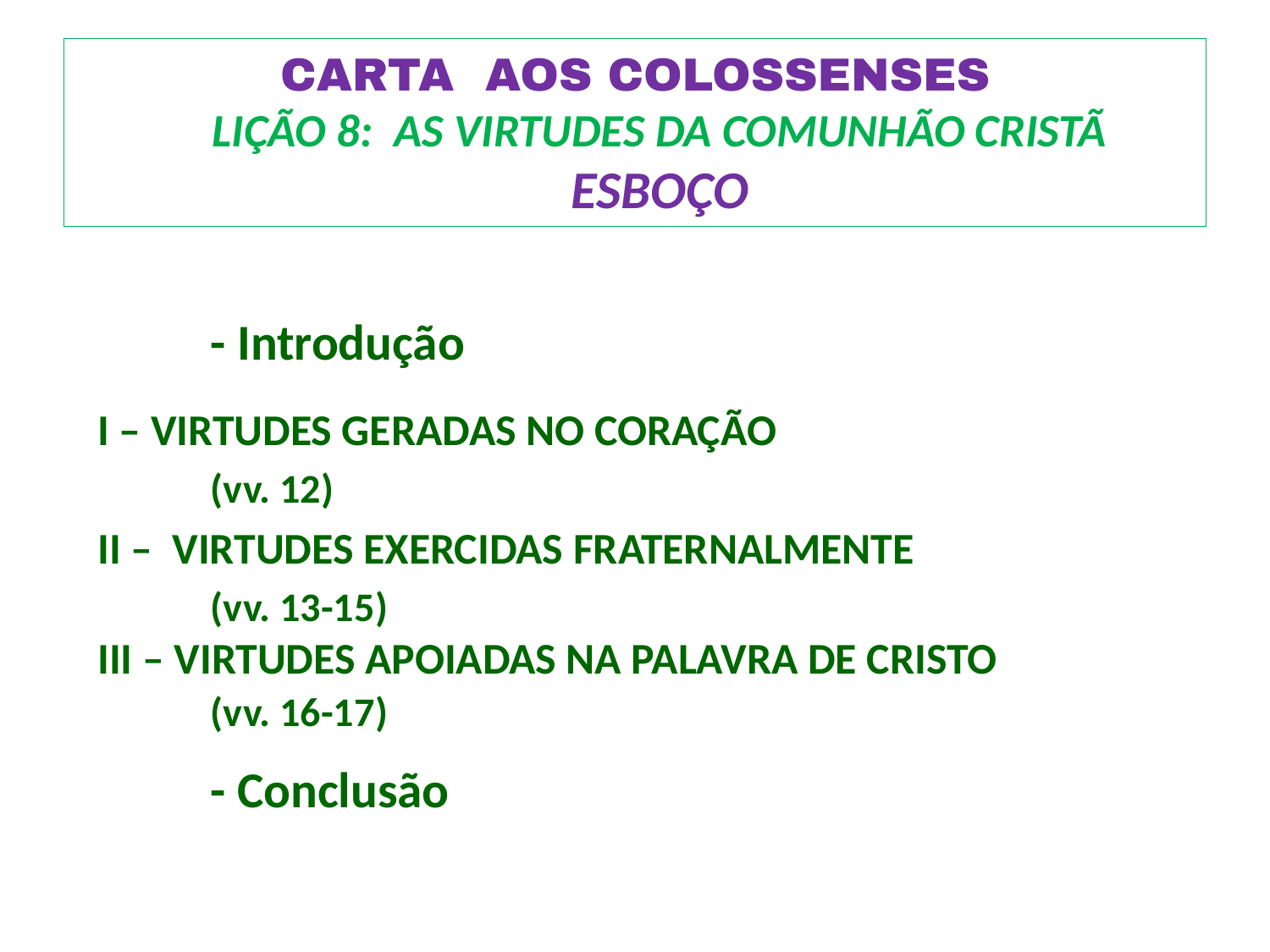

# CARTA  AOS COLOSSENSES LIÇÃO 8:  AS VIRTUDES DA COMUNHÃO CRISTÃ ESBOÇO

	- Introdução

I – VIRTUDES GERADAS NO CORAÇÃO
			(vv. 12)
II –  VIRTUDES EXERCIDAS FRATERNALMENTE
			(vv. 13-15)
III – VIRTUDES APOIADAS NA PALAVRA DE CRISTO
			(vv. 16-17)

	- Conclusão